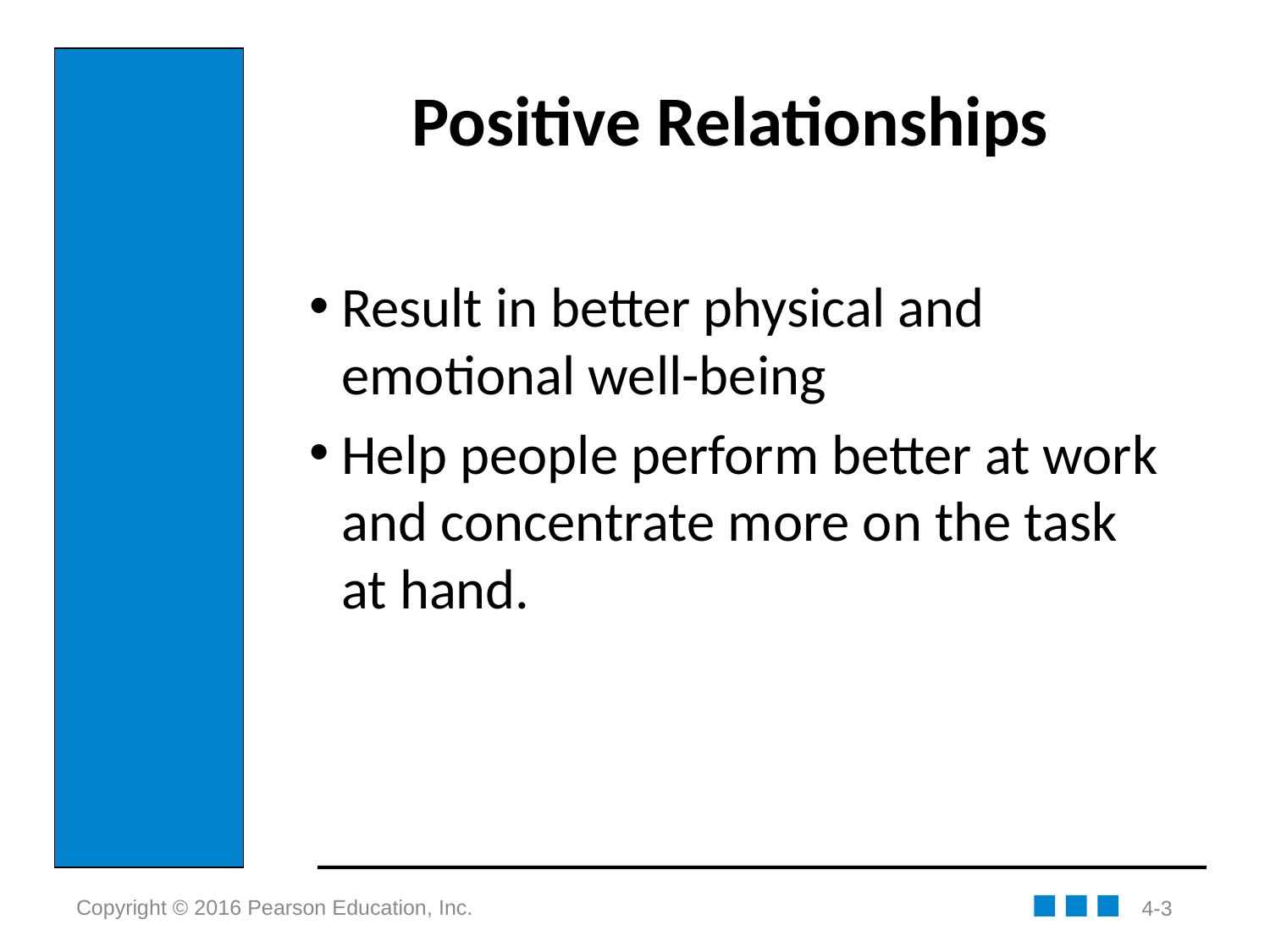

# Positive Relationships

Result in better physical and emotional well-being
Help people perform better at work and concentrate more on the task at hand.

4-3
Copyright © 2016 Pearson Education, Inc.